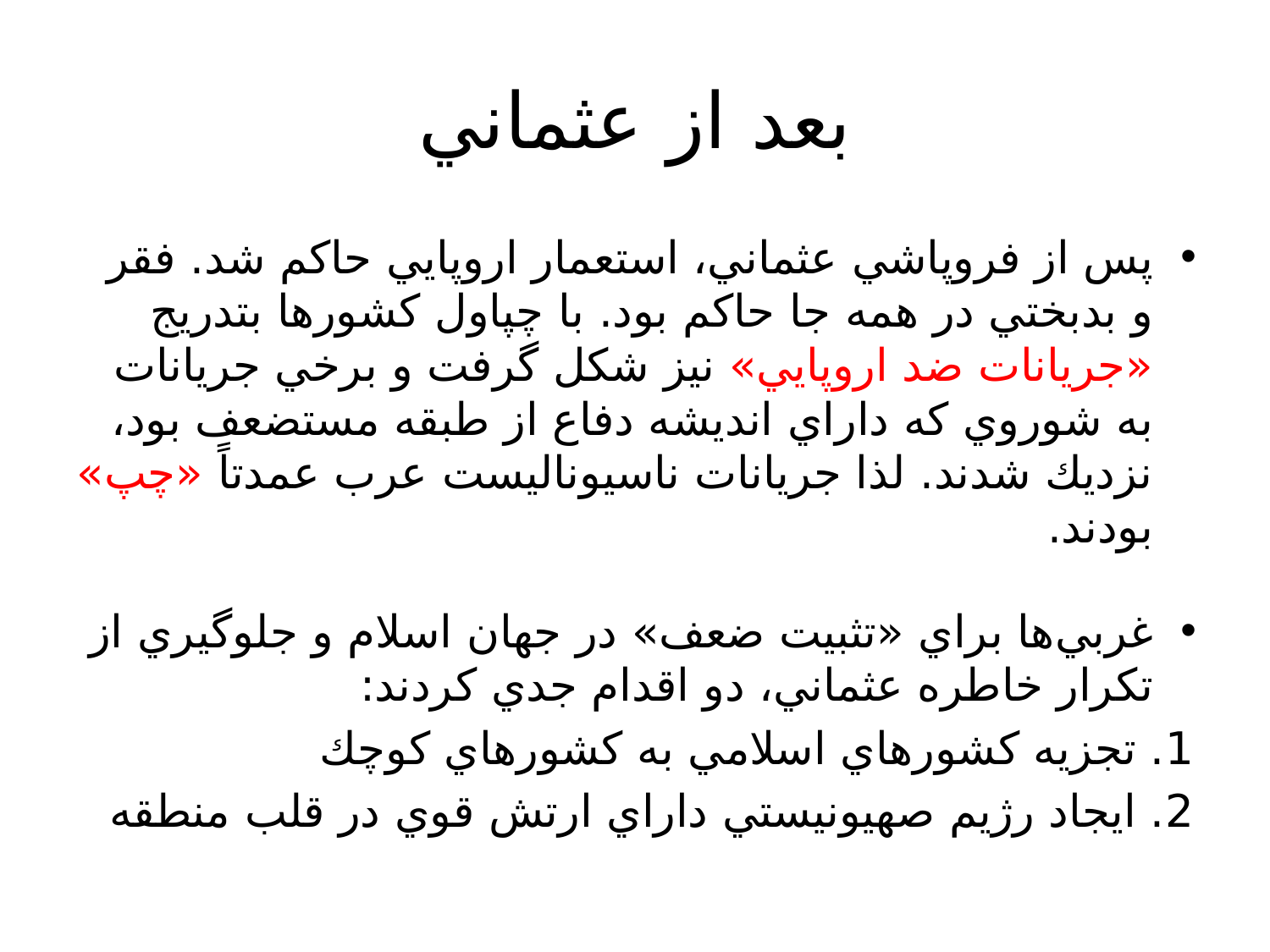

# بعد از عثماني
پس از فروپاشي عثماني، استعمار اروپايي حاكم شد. فقر و بدبختي در همه جا حاكم بود. با چپاول كشورها بتدريج «جريانات ضد اروپايي» نيز شكل گرفت و برخي جريانات به شوروي كه داراي انديشه دفاع از طبقه مستضعف بود، نزديك شدند. لذا جريانات ناسيوناليست عرب عمدتاً «چپ» بودند.

غربي‌ها براي «تثبيت ضعف» در جهان اسلام و جلوگيري از تكرار خاطره عثماني، دو اقدام جدي كردند:
1. تجزيه كشورهاي اسلامي به كشورهاي كوچك
2. ايجاد رژيم صهيونيستي داراي ارتش قوي در قلب منطقه